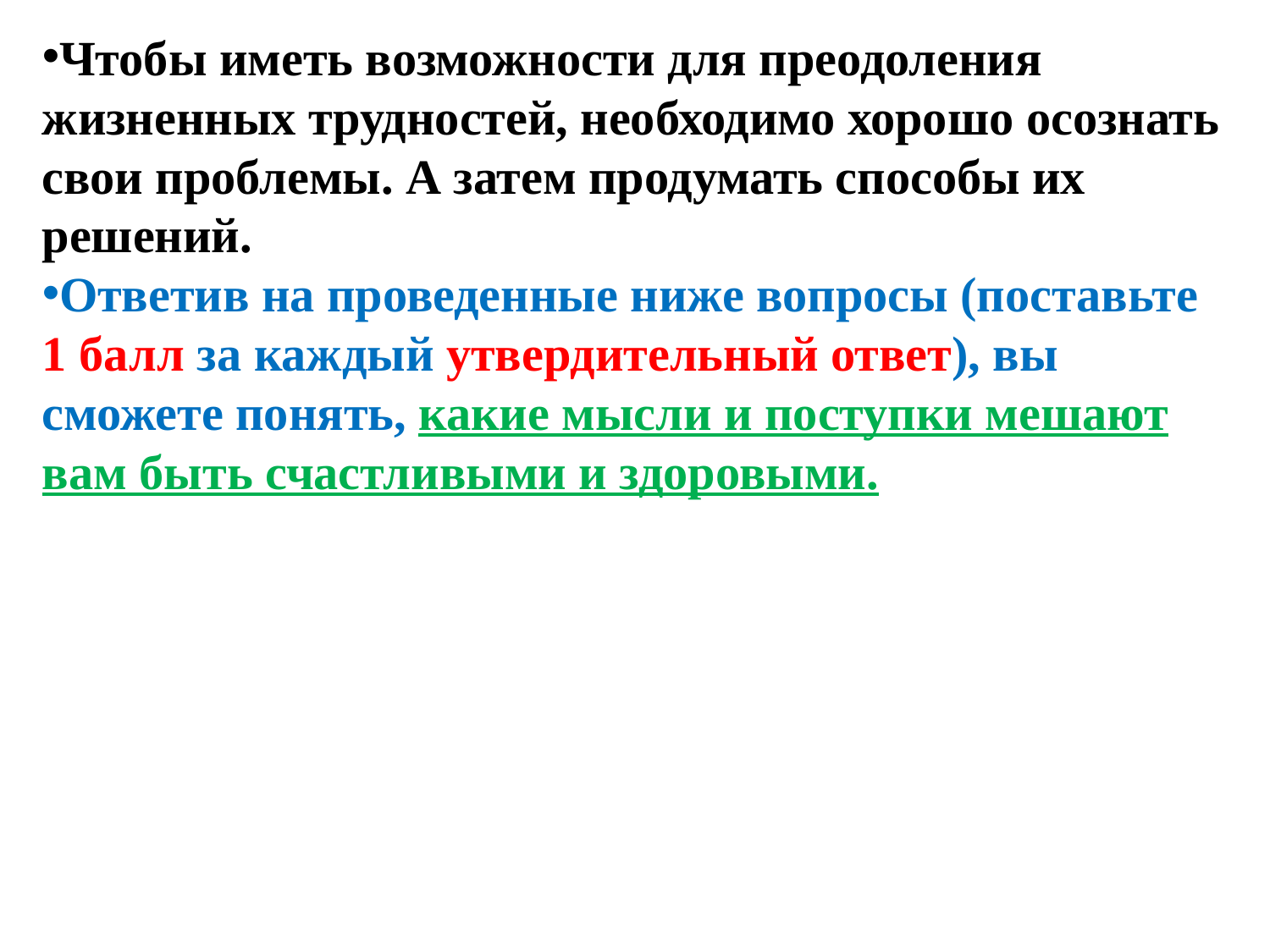

Чтобы иметь возможности для преодоления жизненных трудностей, необходимо хорошо осознать свои проблемы. А затем продумать способы их решений.
Ответив на проведенные ниже вопросы (поставьте 1 балл за каждый утвердительный ответ), вы сможете понять, какие мысли и поступки мешают вам быть счастливыми и здоровыми.